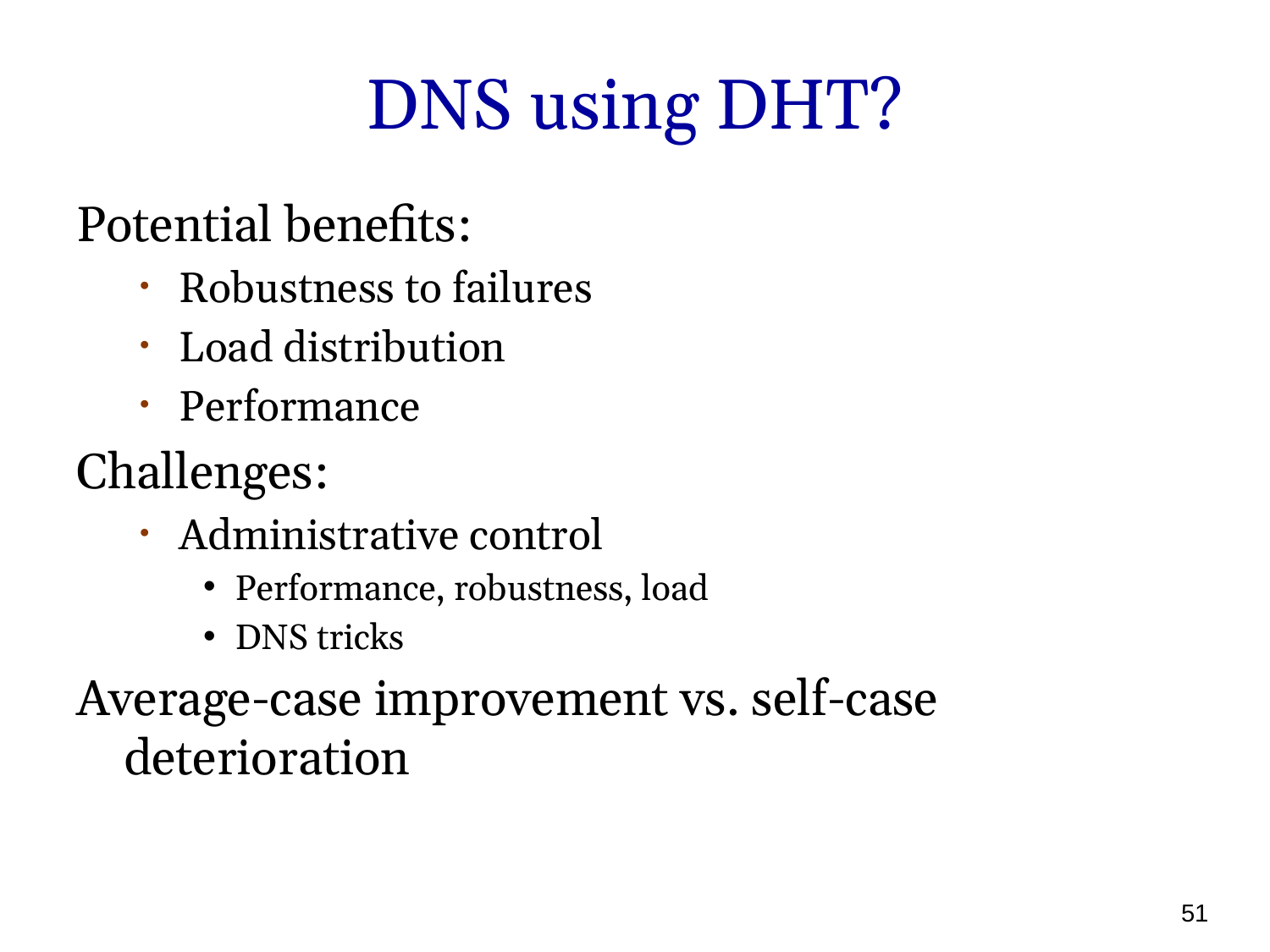

# DNS using DHT?
Potential benefits:
Robustness to failures
Load distribution
Performance
Challenges:
Administrative control
Performance, robustness, load
DNS tricks
Average-case improvement vs. self-case deterioration
51